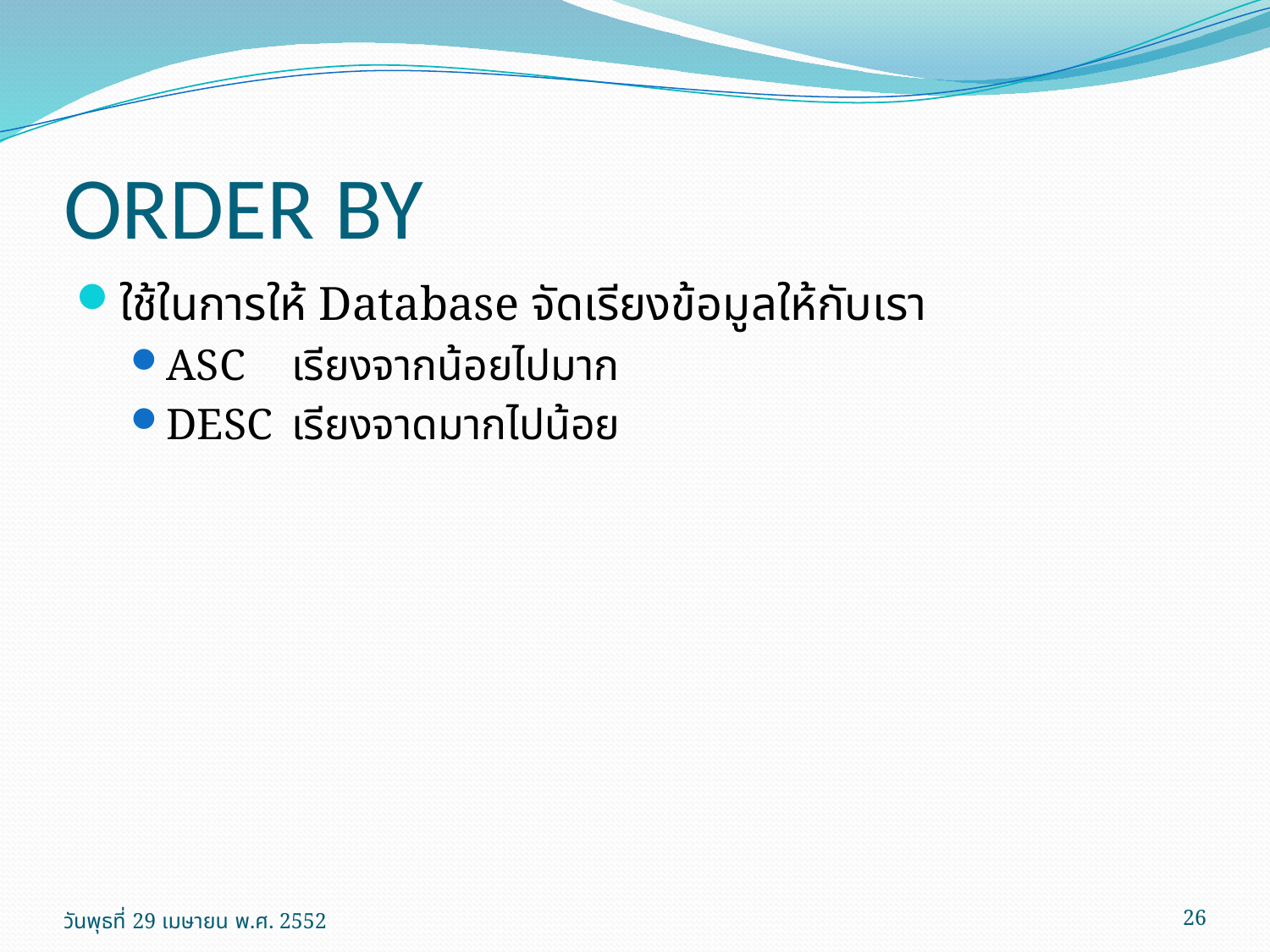

# ORDER BY
ใช้ในการให้ Database จัดเรียงข้อมูลให้กับเรา
ASC	เรียงจากน้อยไปมาก
DESC	เรียงจาดมากไปน้อย
วันพุธที่ 29 เมษายน พ.ศ. 2552
26